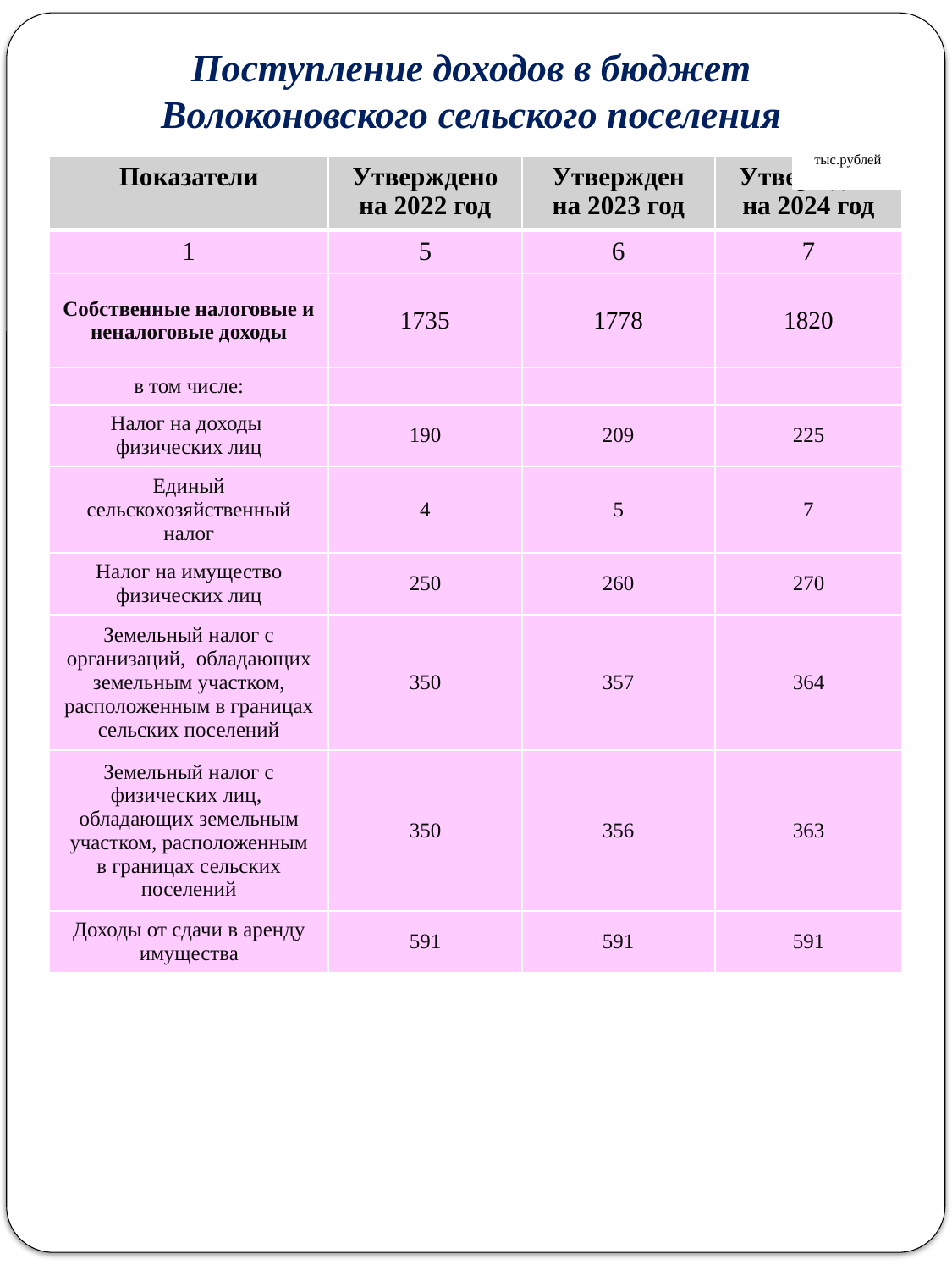

Поступление доходов в бюджет
Волоконовского сельского поселения
тыс.рублей
| Показатели | Утверждено на 2022 год | Утвержден на 2023 год | Утверждено на 2024 год |
| --- | --- | --- | --- |
| 1 | 5 | 6 | 7 |
| Собственные налоговые и неналоговые доходы | 1735 | 1778 | 1820 |
| в том числе: |  |  |  |
| Налог на доходы физических лиц | 190 | 209 | 225 |
| Единый сельскохозяйственный налог | 4 | 5 | 7 |
| Налог на имущество физических лиц | 250 | 260 | 270 |
| Земельный налог с организаций, обладающих земельным участком, расположенным в границах сельских поселений | 350 | 357 | 364 |
| Земельный налог с физических лиц, обладающих земельным участком, расположенным в границах сельских поселений | 350 | 356 | 363 |
| Доходы от сдачи в аренду имущества | 591 | 591 | 591 |